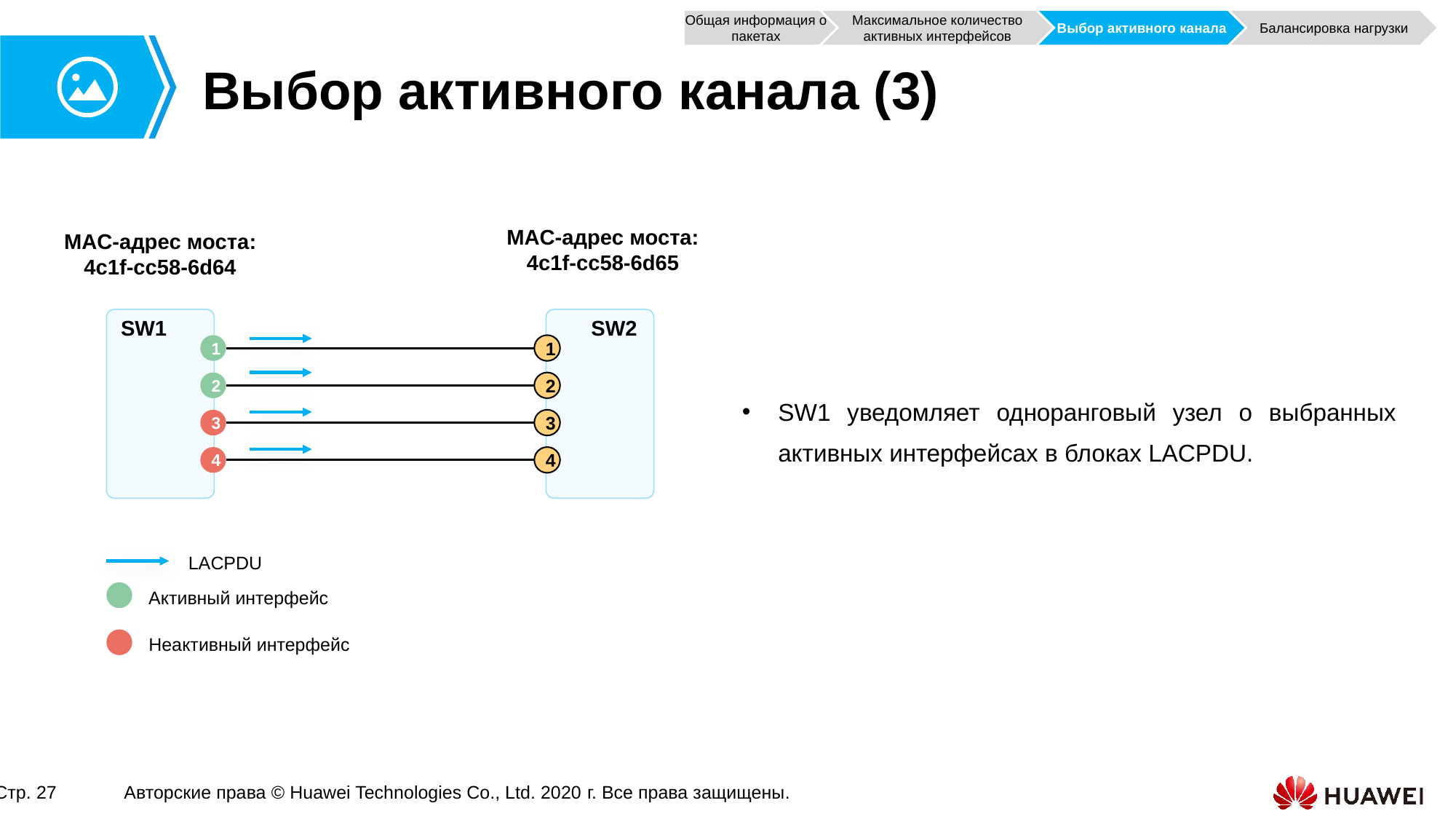

Общая информация о пакетах
Максимальное количество активных интерфейсов
Выбор активного канала
Балансировка нагрузки
# Выбор активного канала (3)
MAC-адрес моста:
4c1f-cc58-6d65
MAC-адрес моста:
4c1f-cc58-6d64
SW2
SW1

1
1
2
2
SW1 уведомляет одноранговый узел о выбранных активных интерфейсах в блоках LACPDU.
3
3
4
4
LACPDU
Активный интерфейс

Неактивный интерфейс